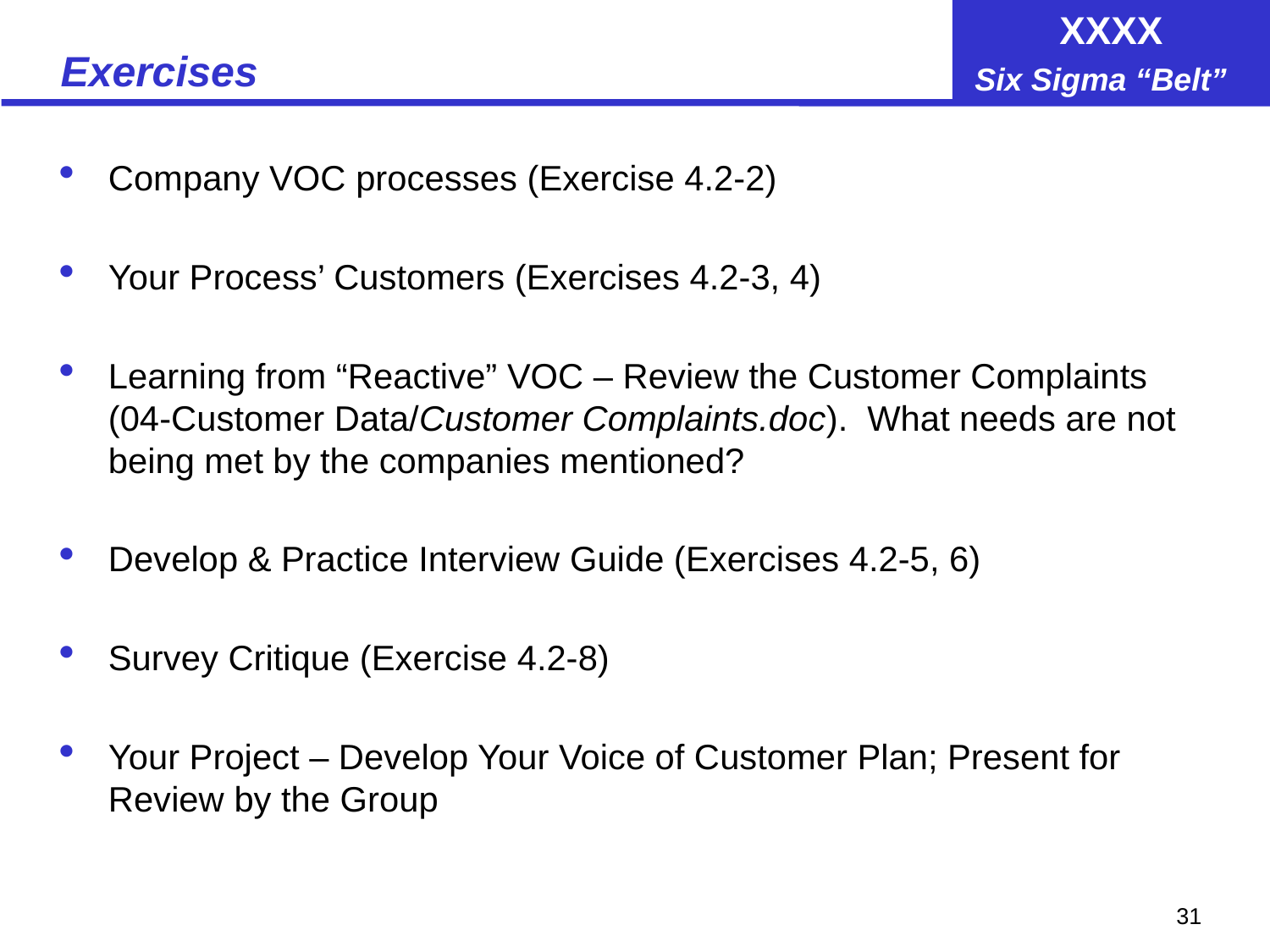

# Exercises
Company VOC processes (Exercise 4.2-2)

Your Process’ Customers (Exercises 4.2-3, 4)

Learning from “Reactive” VOC – Review the Customer Complaints (04-Customer Data/Customer Complaints.doc).  What needs are not being met by the companies mentioned?

Develop & Practice Interview Guide (Exercises 4.2-5, 6)

Survey Critique (Exercise 4.2-8)

Your Project – Develop Your Voice of Customer Plan; Present for Review by the Group